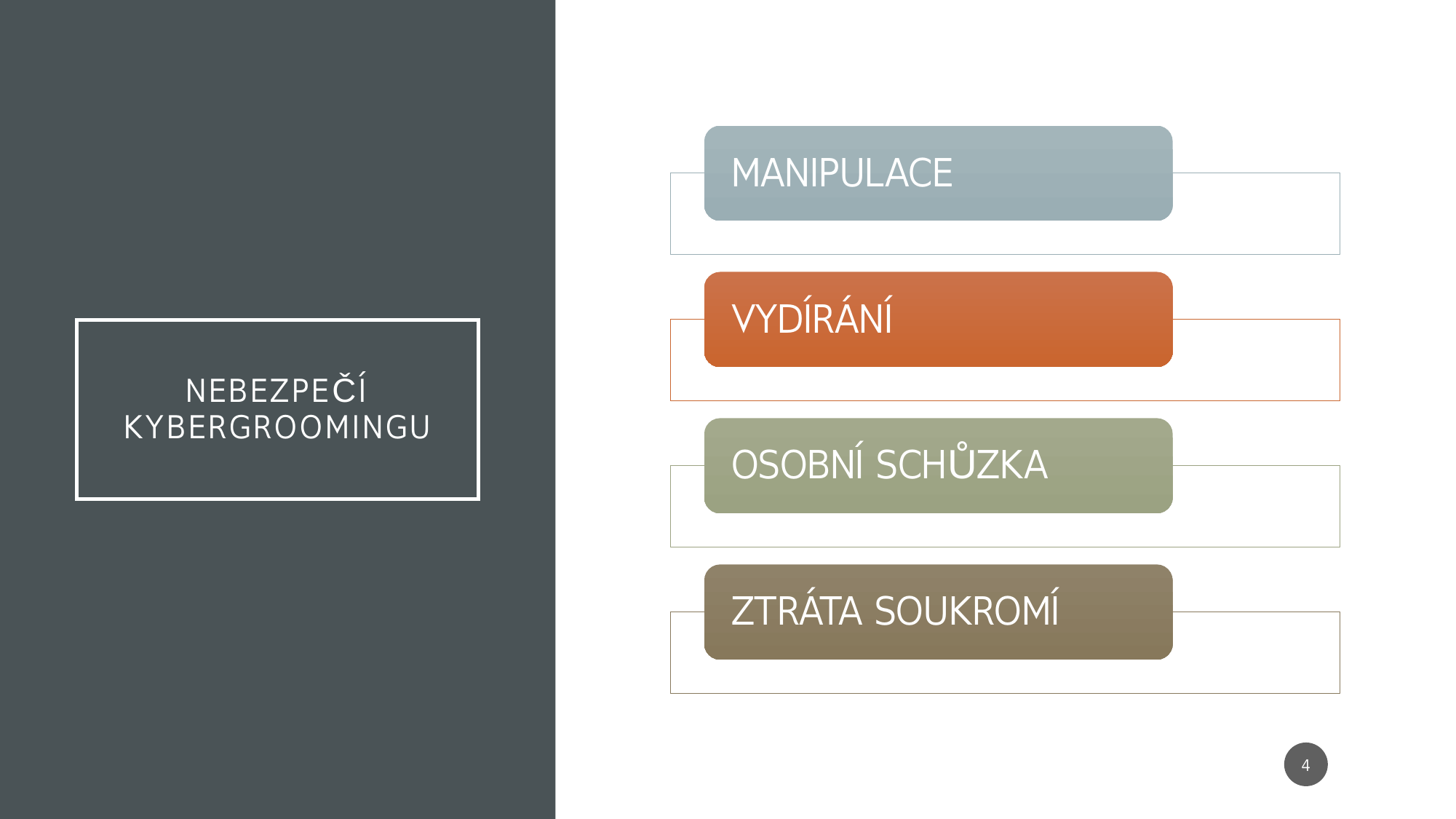

MANIPULACE
VYDÍRÁNÍ
OSOBNÍ SCHŮZKA
ZTRÁTA SOUKROMÍ
# NEBEZPEČÍ KYBERGROOMINGU
4